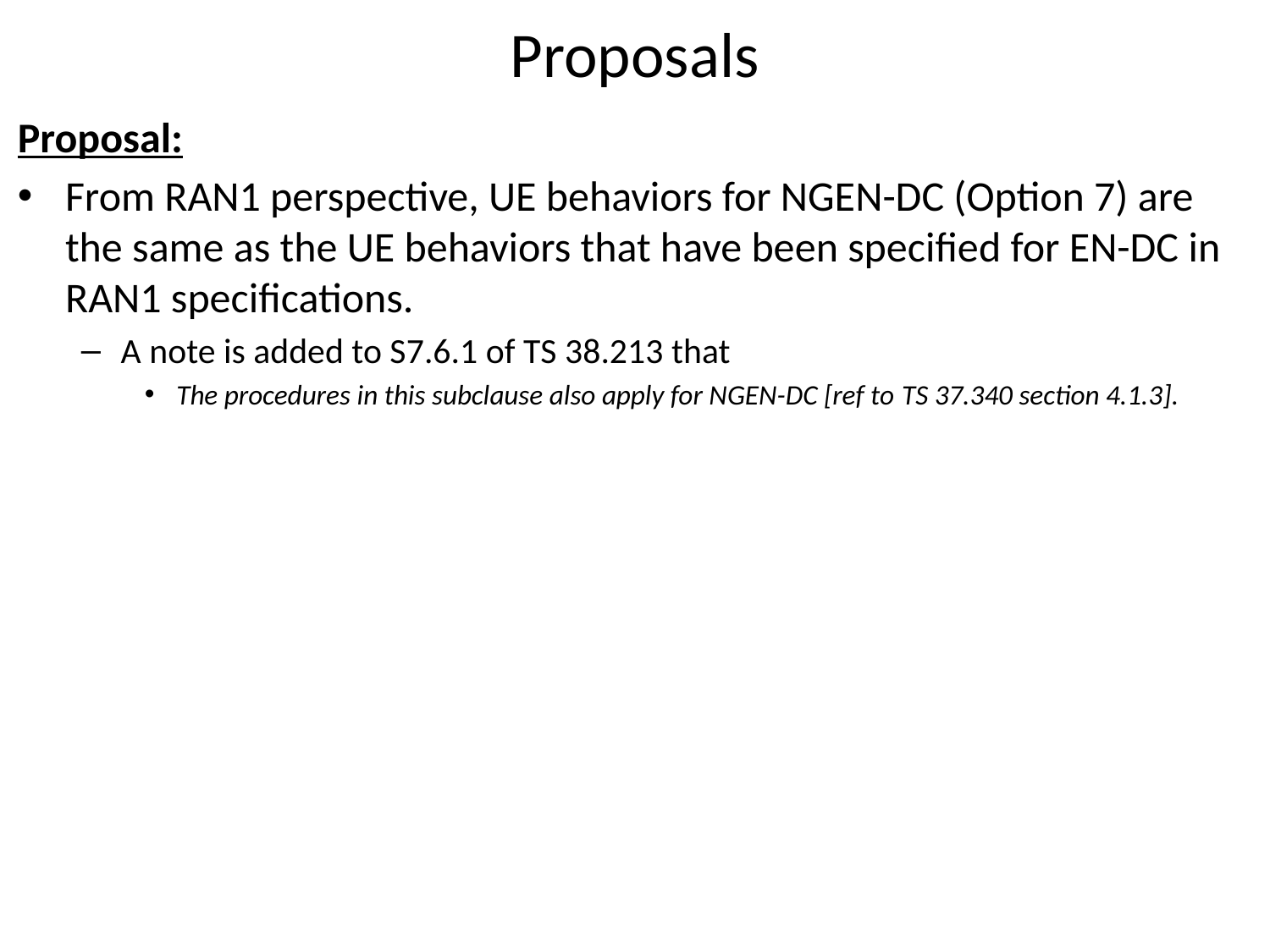

# Proposals
Proposal:
From RAN1 perspective, UE behaviors for NGEN-DC (Option 7) are the same as the UE behaviors that have been specified for EN-DC in RAN1 specifications.
A note is added to S7.6.1 of TS 38.213 that
The procedures in this subclause also apply for NGEN-DC [ref to TS 37.340 section 4.1.3].